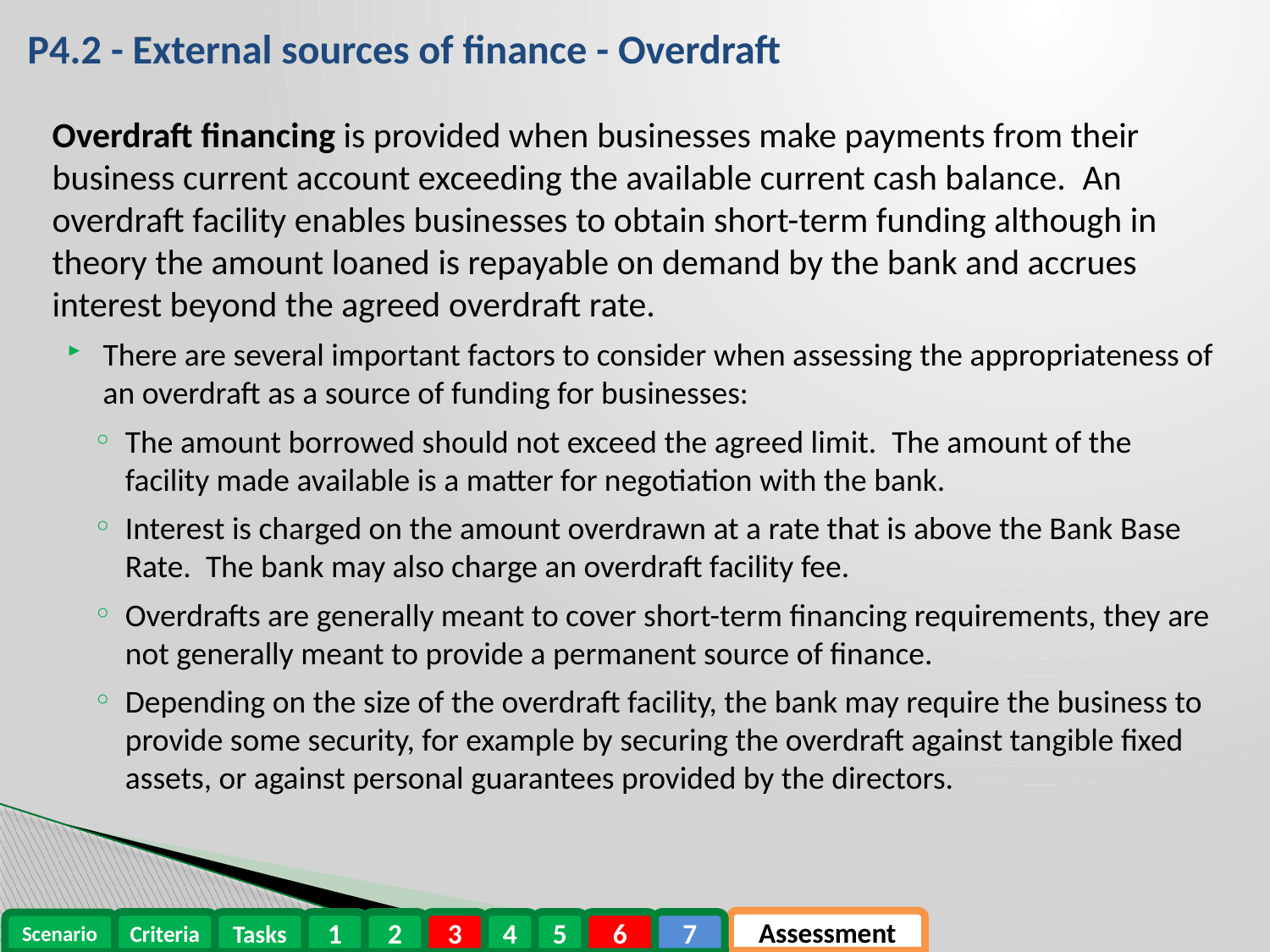

# P4.2 - External sources of finance - Overdraft
Overdraft financing is provided when businesses make payments from their business current account exceeding the available current cash balance.  An overdraft facility enables businesses to obtain short-term funding although in theory the amount loaned is repayable on demand by the bank and accrues interest beyond the agreed overdraft rate.
There are several important factors to consider when assessing the appropriateness of an overdraft as a source of funding for businesses:
The amount borrowed should not exceed the agreed limit.  The amount of the facility made available is a matter for negotiation with the bank.
Interest is charged on the amount overdrawn at a rate that is above the Bank Base Rate.  The bank may also charge an overdraft facility fee.
Overdrafts are generally meant to cover short-term financing requirements, they are not generally meant to provide a permanent source of finance.
Depending on the size of the overdraft facility, the bank may require the business to provide some security, for example by securing the overdraft against tangible fixed assets, or against personal guarantees provided by the directors.